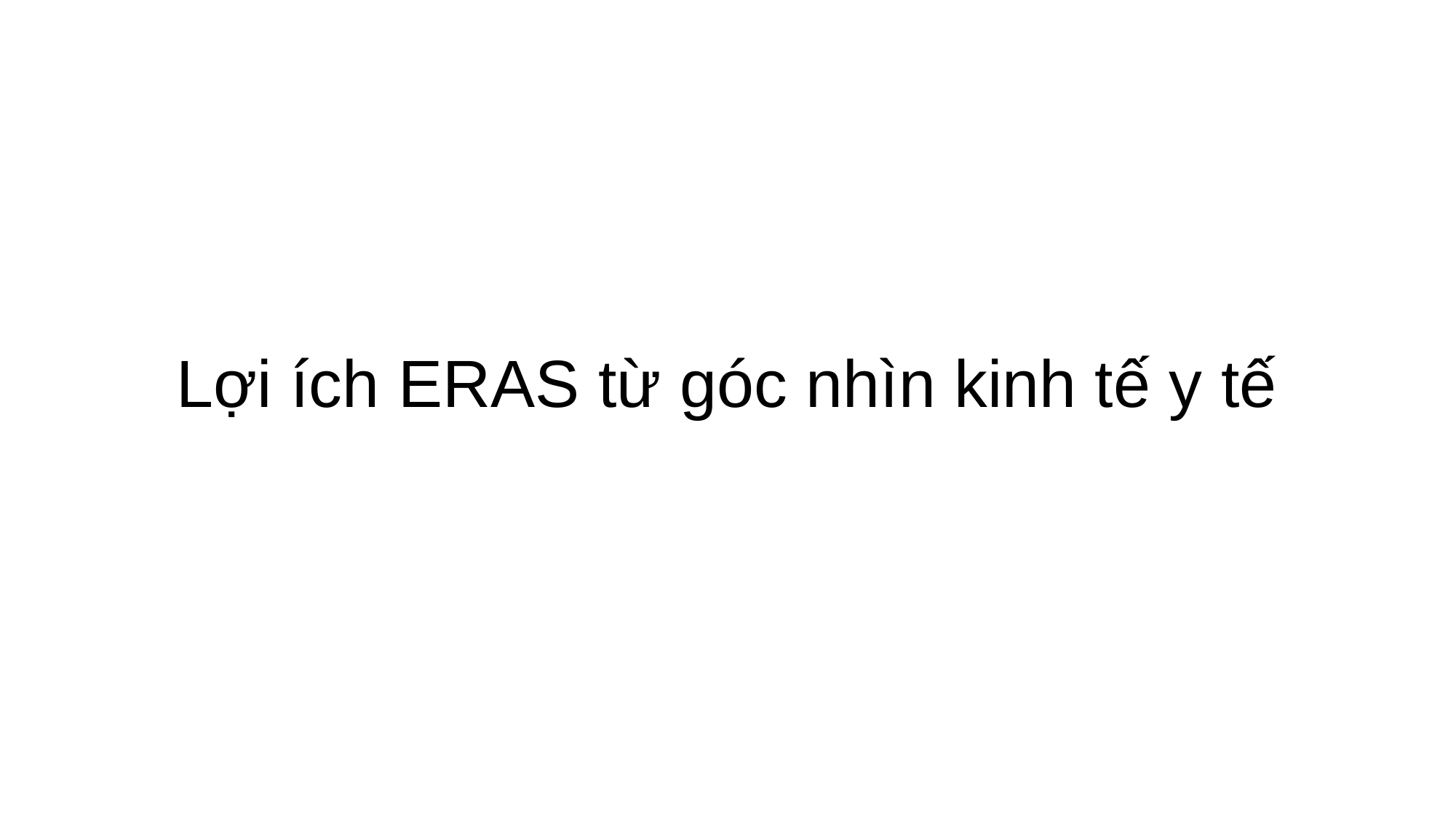

# Lợi ích ERAS từ góc nhìn kinh tế y tế